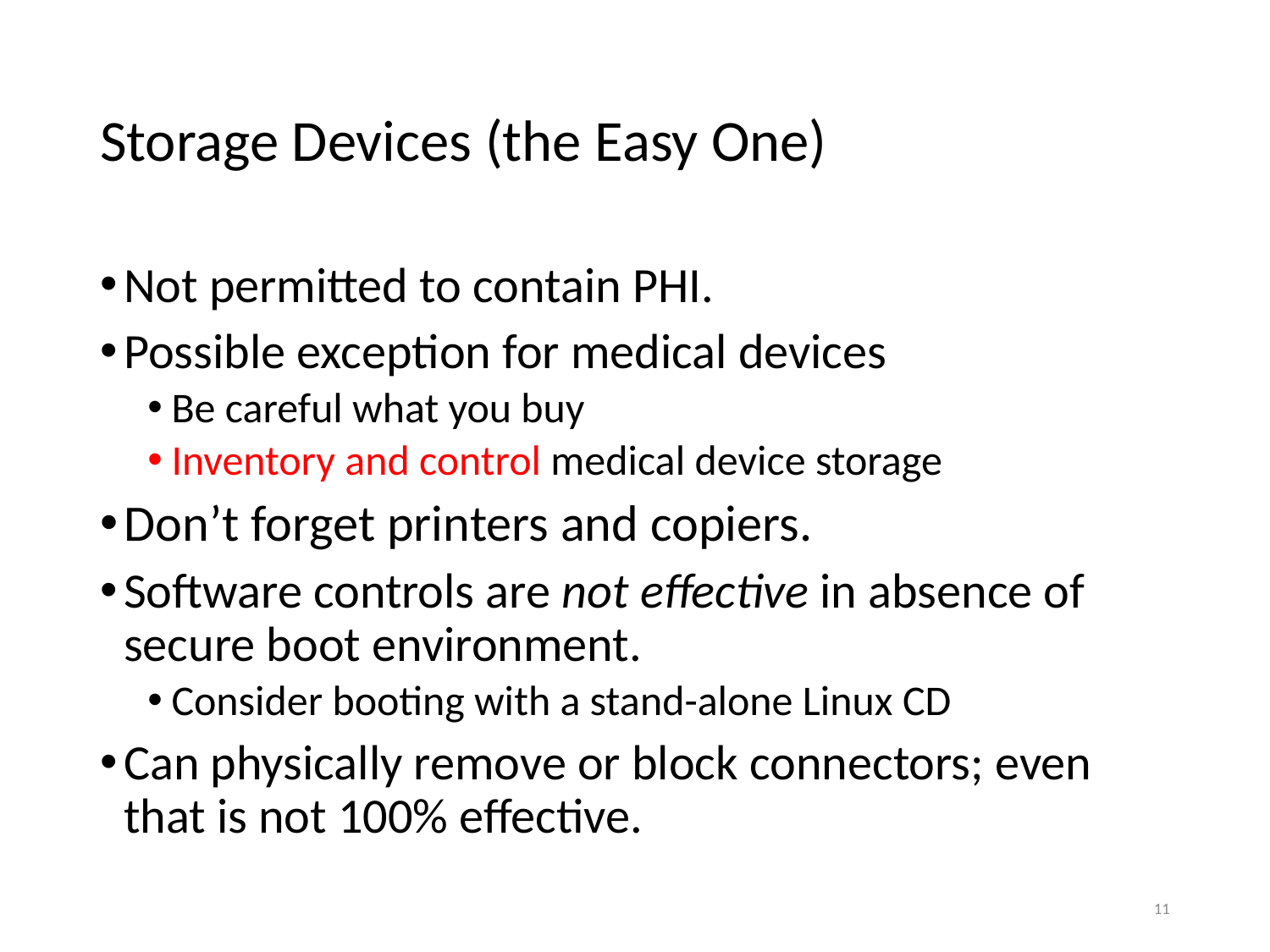

# Storage Devices (the Easy One)
Not permitted to contain PHI.
Possible exception for medical devices
Be careful what you buy
Inventory and control medical device storage
Don’t forget printers and copiers.
Software controls are not effective in absence of secure boot environment.
Consider booting with a stand-alone Linux CD
Can physically remove or block connectors; even that is not 100% effective.
11